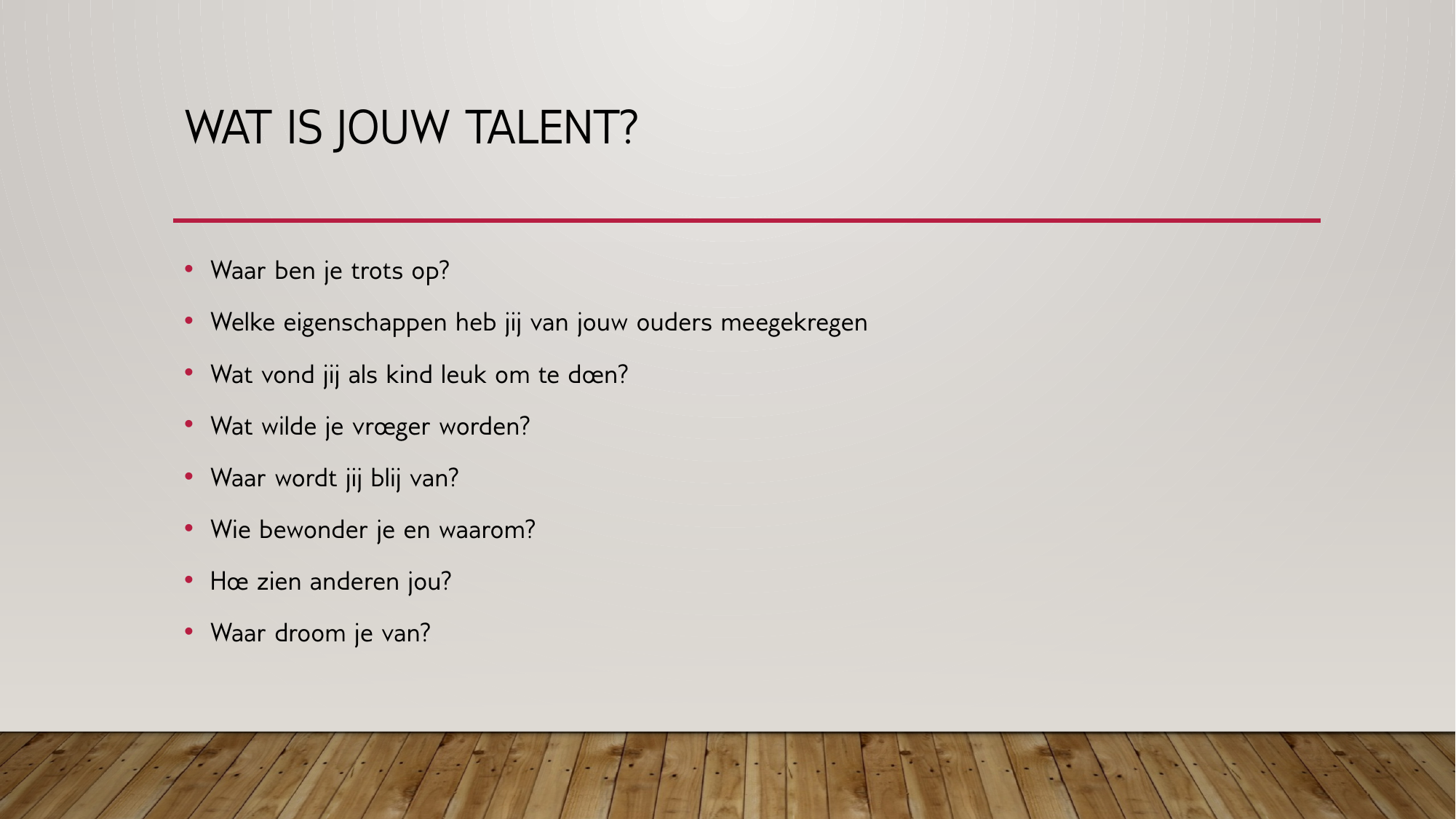

# Wat is jouw talent?
Waar ben je trots op?
Welke eigenschappen heb jij van jouw ouders meegekregen
Wat vond jij als kind leuk om te doen?
Wat wilde je vroeger worden?
Waar wordt jij blij van?
Wie bewonder je en waarom?
Hoe zien anderen jou?
Waar droom je van?